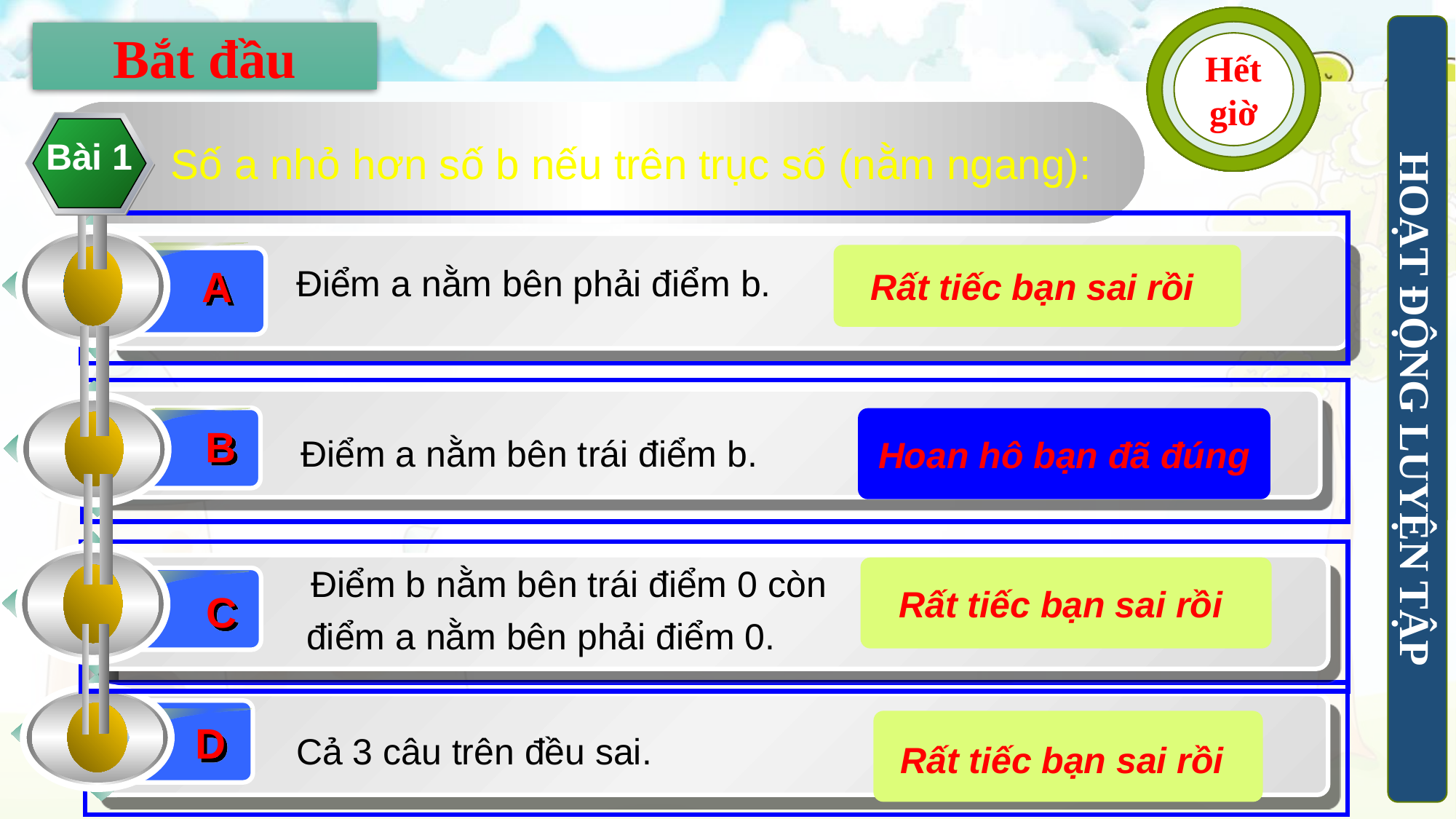

10

9

8

7

6

5

4

3

2

1

Hết giờ
Bắt đầu
       Số a nhỏ hơn số b nếu trên trục số (nằm ngang):

Bài 1

A

Rất tiếc bạn sai rồi
Điểm a nằm bên phải điểm b.

HOẠT ĐỘNG LUYỆN TẬP

B

Hoan hô bạn đã đúng
Điểm a nằm bên trái điểm b.

C
     Điểm b nằm bên trái điểm 0 còn điểm a nằm bên phải điểm 0.
Rất tiếc bạn sai rồi

D

Rất tiếc bạn sai rồi
Cả 3 câu trên đều sai.